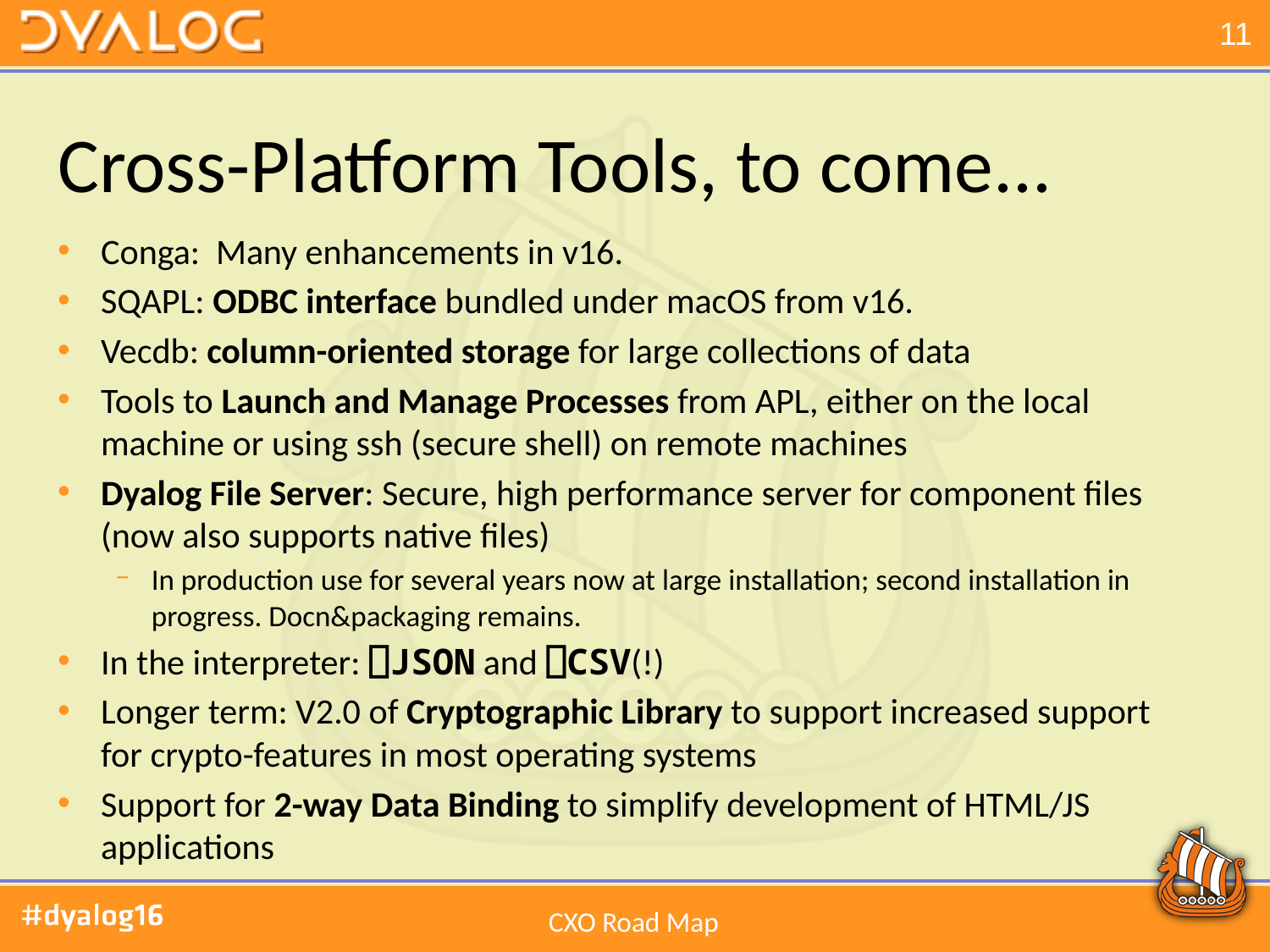

# Cross-Platform Tools, to come...
Conga:  Many enhancements in v16.
SQAPL: ODBC interface bundled under macOS from v16.
Vecdb: column-oriented storage for large collections of data
Tools to Launch and Manage Processes from APL, either on the local machine or using ssh (secure shell) on remote machines
Dyalog File Server: Secure, high performance server for component files (now also supports native files)
In production use for several years now at large installation; second installation in progress. Docn&packaging remains.
In the interpreter: ⎕JSON and ⎕CSV(!)
Longer term: V2.0 of Cryptographic Library to support increased support for crypto-features in most operating systems
Support for 2-way Data Binding to simplify development of HTML/JS applications

CXO Road Map